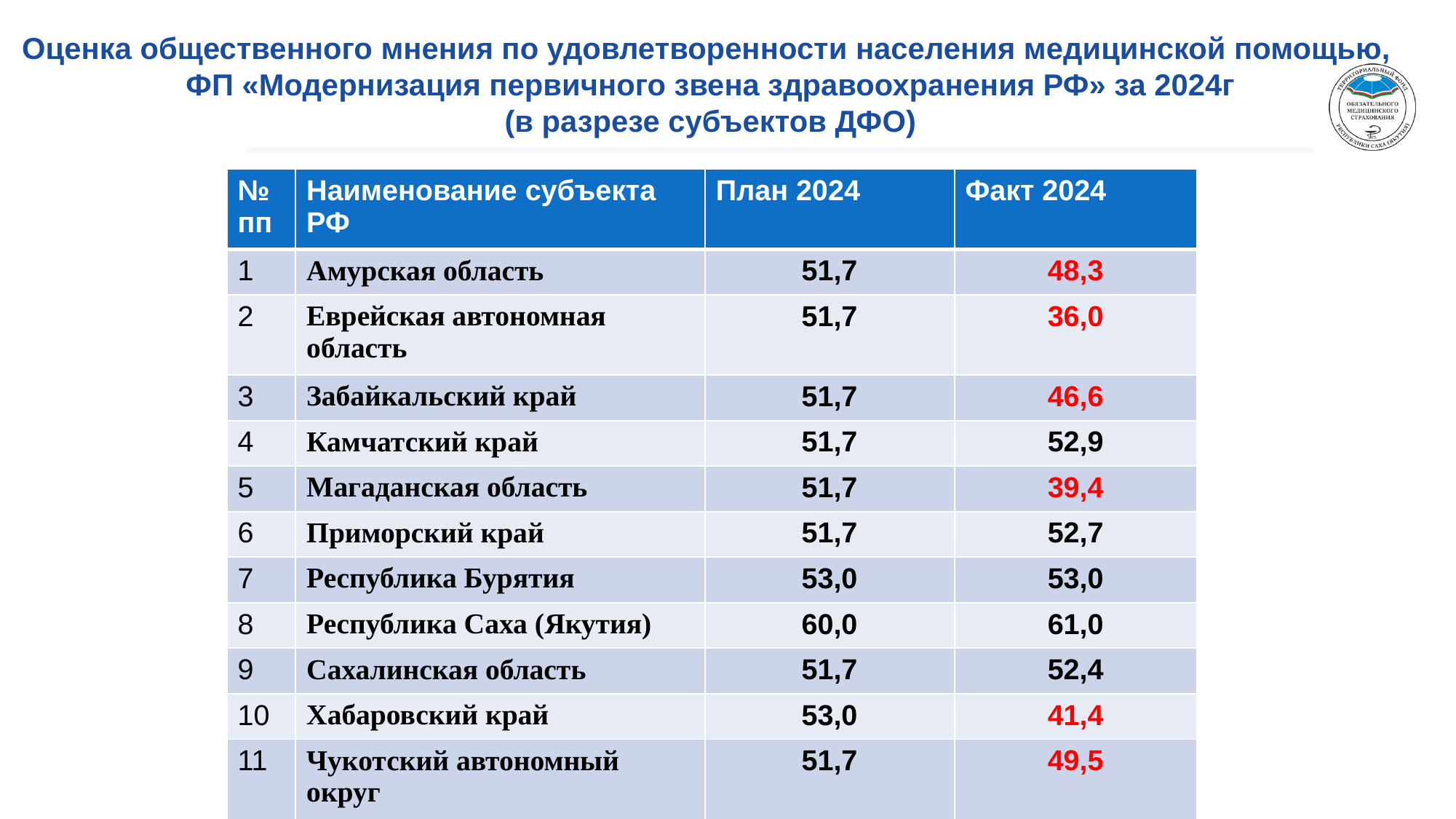

Оценка общественного мнения по удовлетворенности населения медицинской помощью,
ФП «Модернизация первичного звена здравоохранения РФ» за 2024г
(в разрезе субъектов ДФО)
| №пп | Наименование субъекта РФ | План 2024 | Факт 2024 |
| --- | --- | --- | --- |
| 1 | Амурская область | 51,7 | 48,3 |
| 2 | Еврейская автономная область | 51,7 | 36,0 |
| 3 | Забайкальский край | 51,7 | 46,6 |
| 4 | Камчатский край | 51,7 | 52,9 |
| 5 | Магаданская область | 51,7 | 39,4 |
| 6 | Приморский край | 51,7 | 52,7 |
| 7 | Республика Бурятия | 53,0 | 53,0 |
| 8 | Республика Саха (Якутия) | 60,0 | 61,0 |
| 9 | Сахалинская область | 51,7 | 52,4 |
| 10 | Хабаровский край | 53,0 | 41,4 |
| 11 | Чукотский автономный округ | 51,7 | 49,5 |
11